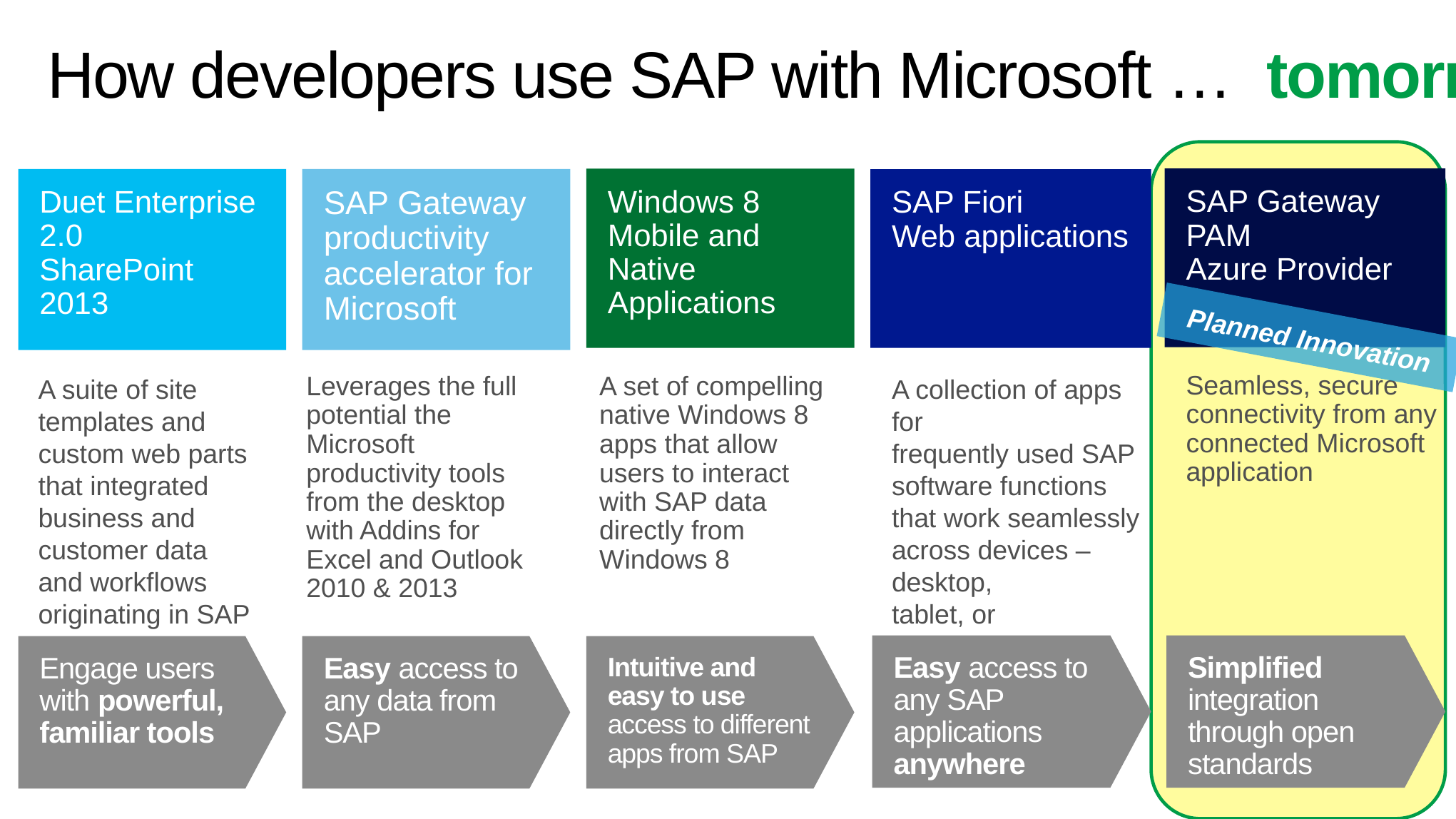

# How developers use SAP with Microsoft …  tomorrow

SAP Gateway PAM
Azure Provider
Windows 8 Mobile and Native Applications
Duet Enterprise 2.0
SharePoint 2013
SAP Gateway productivity accelerator for Microsoft

SAP Fiori
Web applications
Planned Innovation
Seamless, secure connectivity from any connected Microsoft application
A suite of site templates and custom web parts that integrated business and customer data and workflows originating in SAP
Leverages the full potential the Microsoft productivity tools from the desktop with Addins for Excel and Outlook 2010 & 2013
A set of compelling native Windows 8 apps that allow users to interact with SAP data directly from Windows 8
A collection of apps for
frequently used SAP software functions that work seamlessly across devices – desktop,
tablet, or smartphone
Easy access to any SAP applications anywhere
Simplified integration through open standards
Engage users with powerful, familiar tools
Easy access to any data from SAP
Intuitive and easy to use access to different apps from SAP